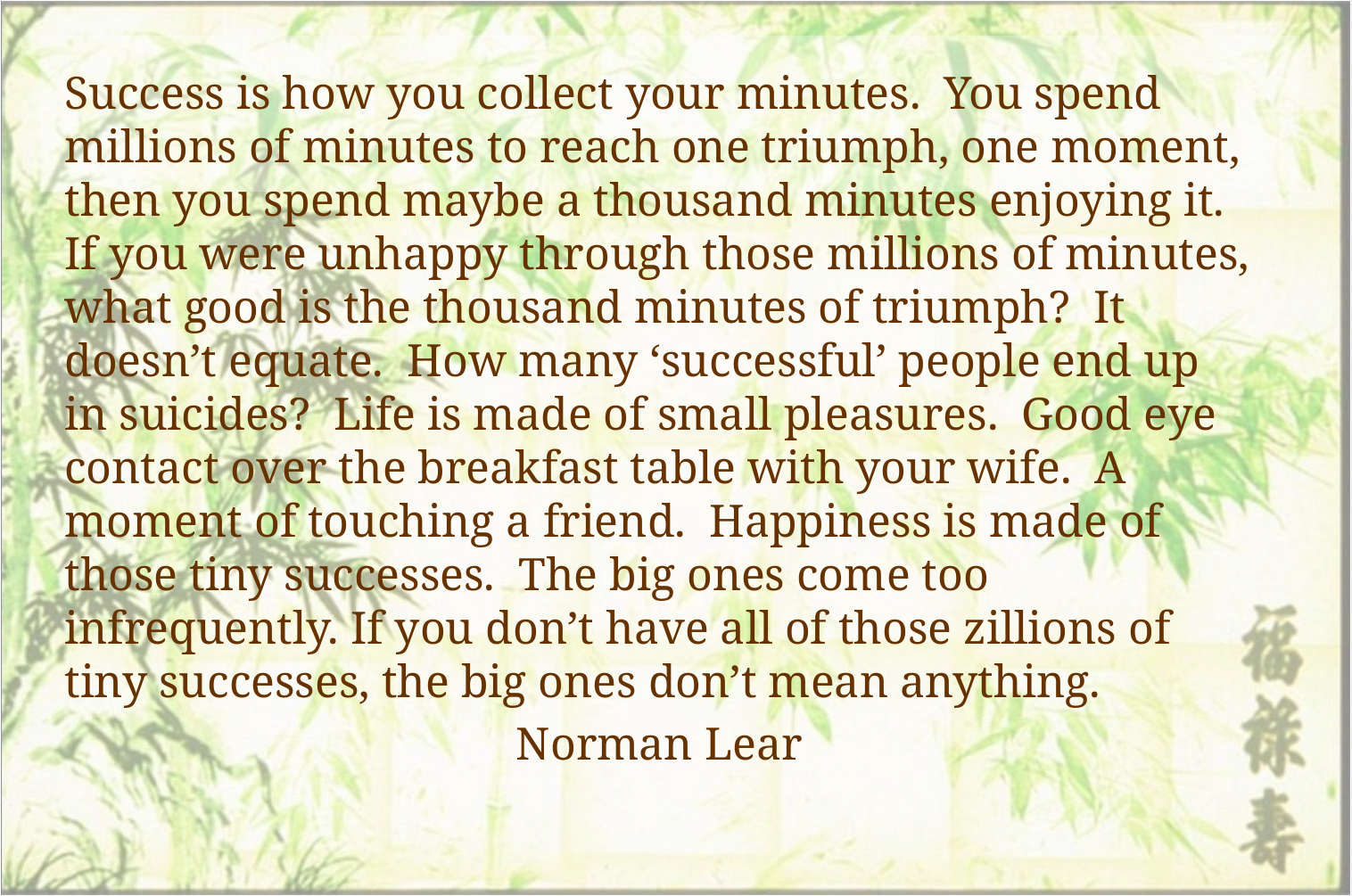

Success is how you collect your minutes.  You spend millions of minutes to reach one triumph, one moment, then you spend maybe a thousand minutes enjoying it.  If you were unhappy through those millions of minutes, what good is the thousand minutes of triumph?  It doesn’t equate.  How many ‘successful’ people end up in suicides?  Life is made of small pleasures.  Good eye contact over the breakfast table with your wife.  A moment of touching a friend.  Happiness is made of those tiny successes.  The big ones come too infrequently. If you don’t have all of those zillions of tiny successes, the big ones don’t mean anything.
				Norman Lear